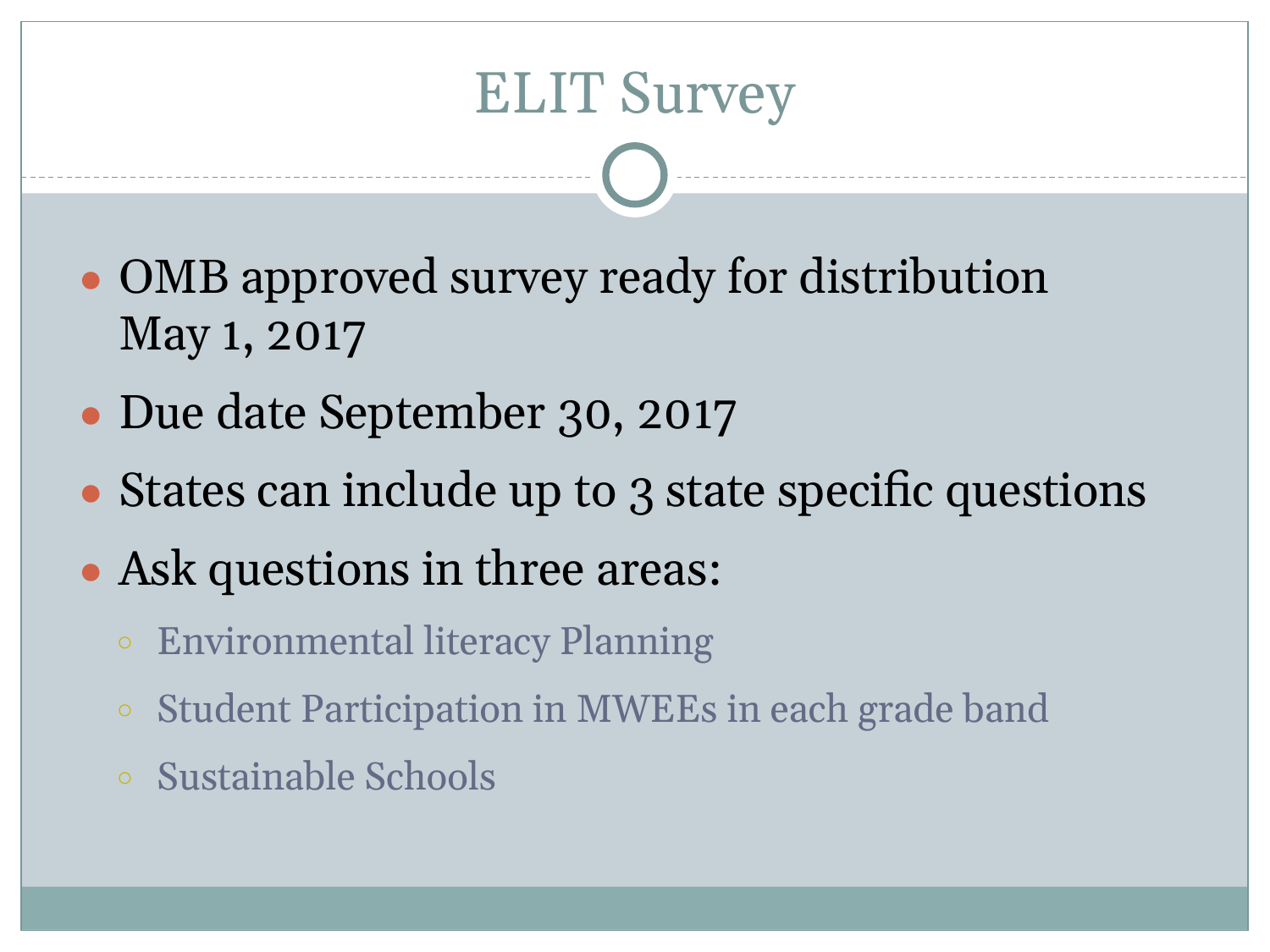

# ELIT Survey
OMB approved survey ready for distribution
May 1, 2017
Due date September 30, 2017
States can include up to 3 state specific questions
Ask questions in three areas:
Environmental literacy Planning
Student Participation in MWEEs in each grade band
Sustainable Schools